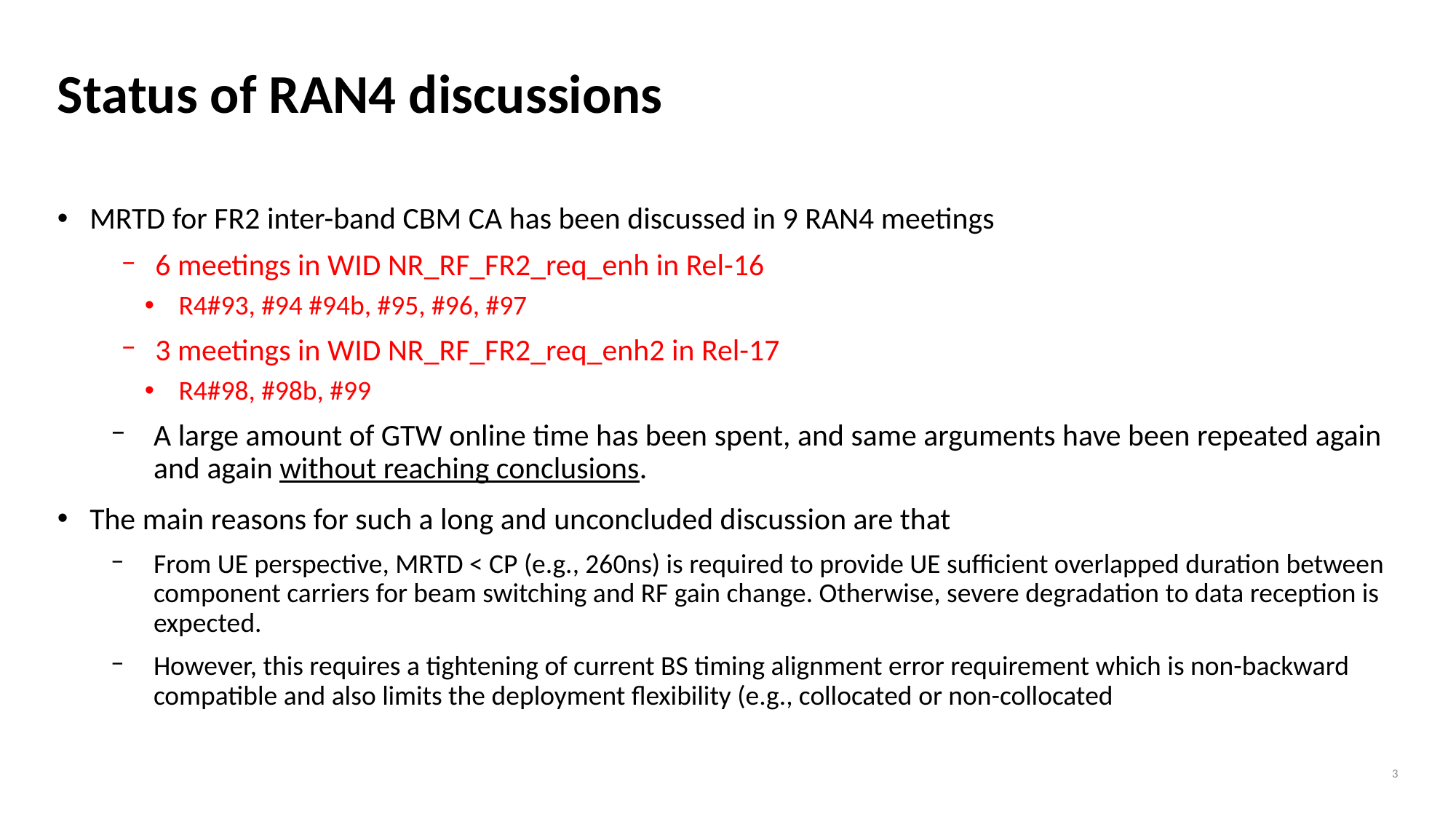

# Status of RAN4 discussions
MRTD for FR2 inter-band CBM CA has been discussed in 9 RAN4 meetings
6 meetings in WID NR_RF_FR2_req_enh in Rel-16
R4#93, #94 #94b, #95, #96, #97
3 meetings in WID NR_RF_FR2_req_enh2 in Rel-17
R4#98, #98b, #99
A large amount of GTW online time has been spent, and same arguments have been repeated again and again without reaching conclusions.
The main reasons for such a long and unconcluded discussion are that
From UE perspective, MRTD < CP (e.g., 260ns) is required to provide UE sufficient overlapped duration between component carriers for beam switching and RF gain change. Otherwise, severe degradation to data reception is expected.
However, this requires a tightening of current BS timing alignment error requirement which is non-backward compatible and also limits the deployment flexibility (e.g., collocated or non-collocated

3